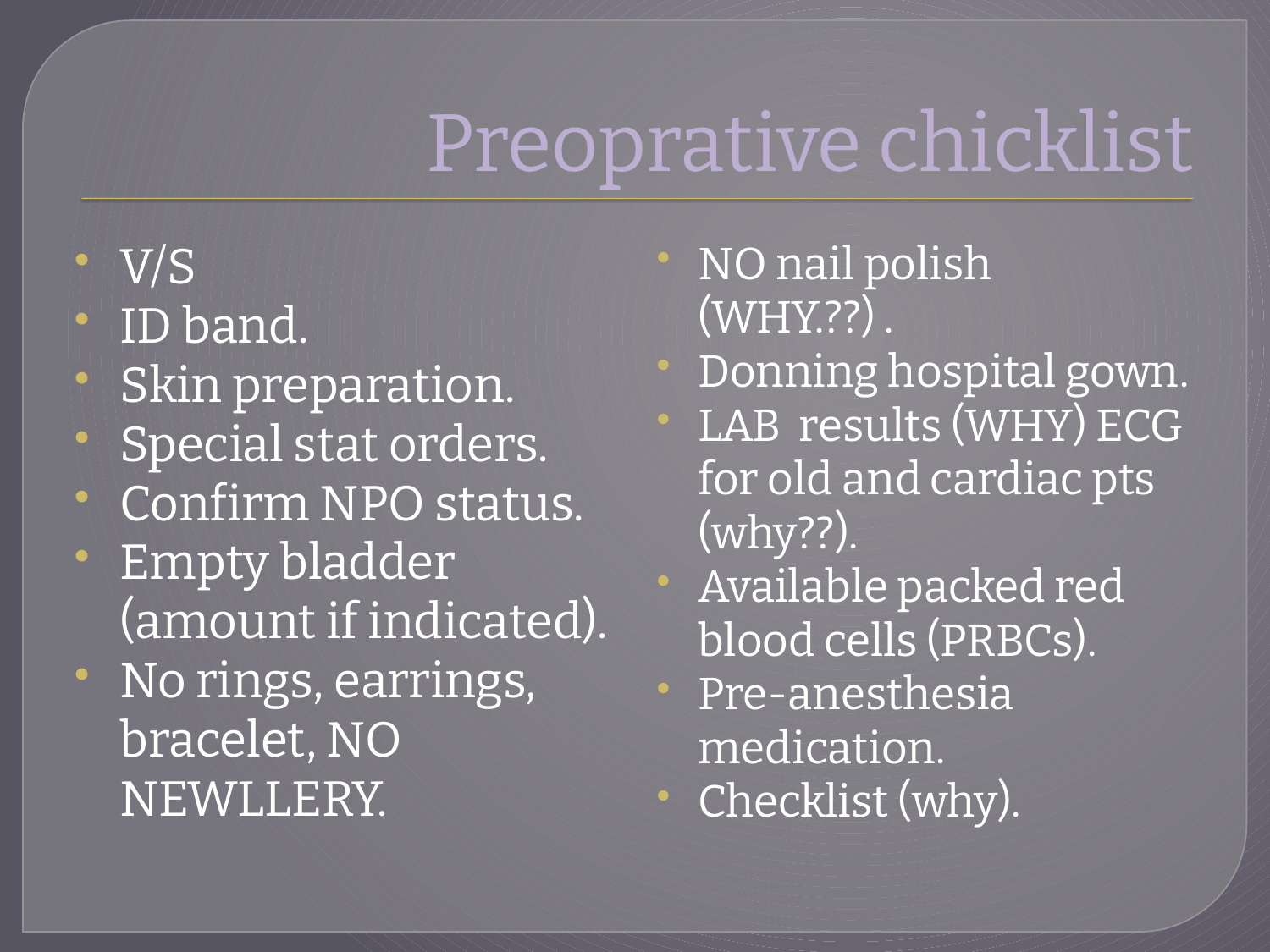

# Preoprative chicklist
V/S
ID band.
Skin preparation.
Special stat orders.
Confirm NPO status.
Empty bladder (amount if indicated).
No rings, earrings, bracelet, NO NEWLLERY.

NO nail polish (WHY.??) .
Donning hospital gown.
LAB  results (WHY) ECG for old and cardiac pts (why??).
Available packed red blood cells (PRBCs).
Pre-anesthesia medication.
Checklist (why).